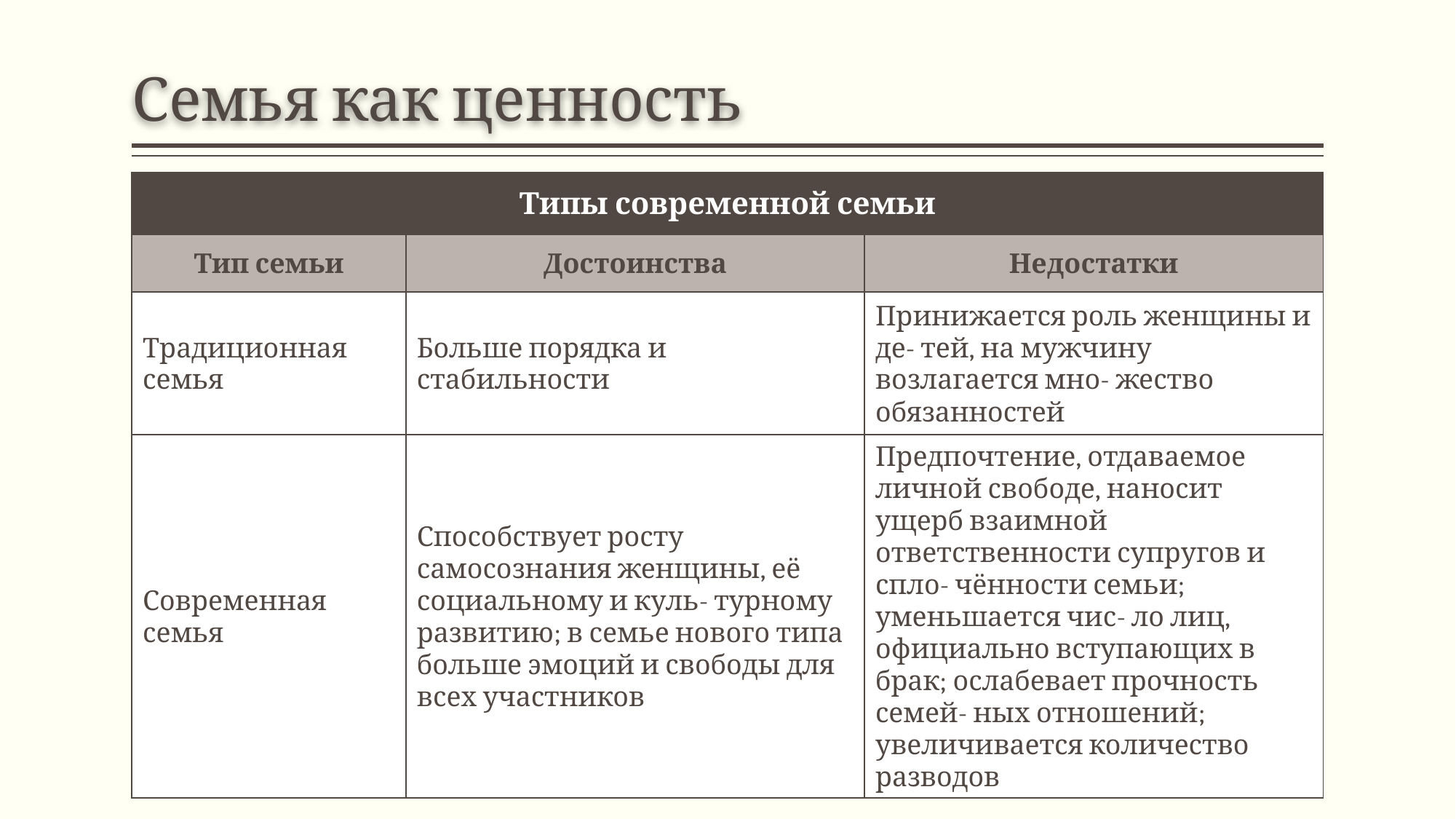

# Семья как ценность
| Типы современной семьи |  |  |
| --- | --- | --- |
| Тип семьи | Достоинства | Недостатки |
| Традиционная семья | Больше порядка и стабильности | Принижается роль женщины и де- тей, на мужчину возлагается мно- жество обязанностей |
| Современная семья | Способствует росту самосознания женщины, её социальному и куль- турному развитию; в семье нового типа больше эмоций и свободы для всех участников | Предпочтение, отдаваемое личной свободе, наносит ущерб взаимной ответственности супругов и спло- чённости семьи; уменьшается чис- ло лиц, официально вступающих в брак; ослабевает прочность семей- ных отношений; увеличивается количество разводов |